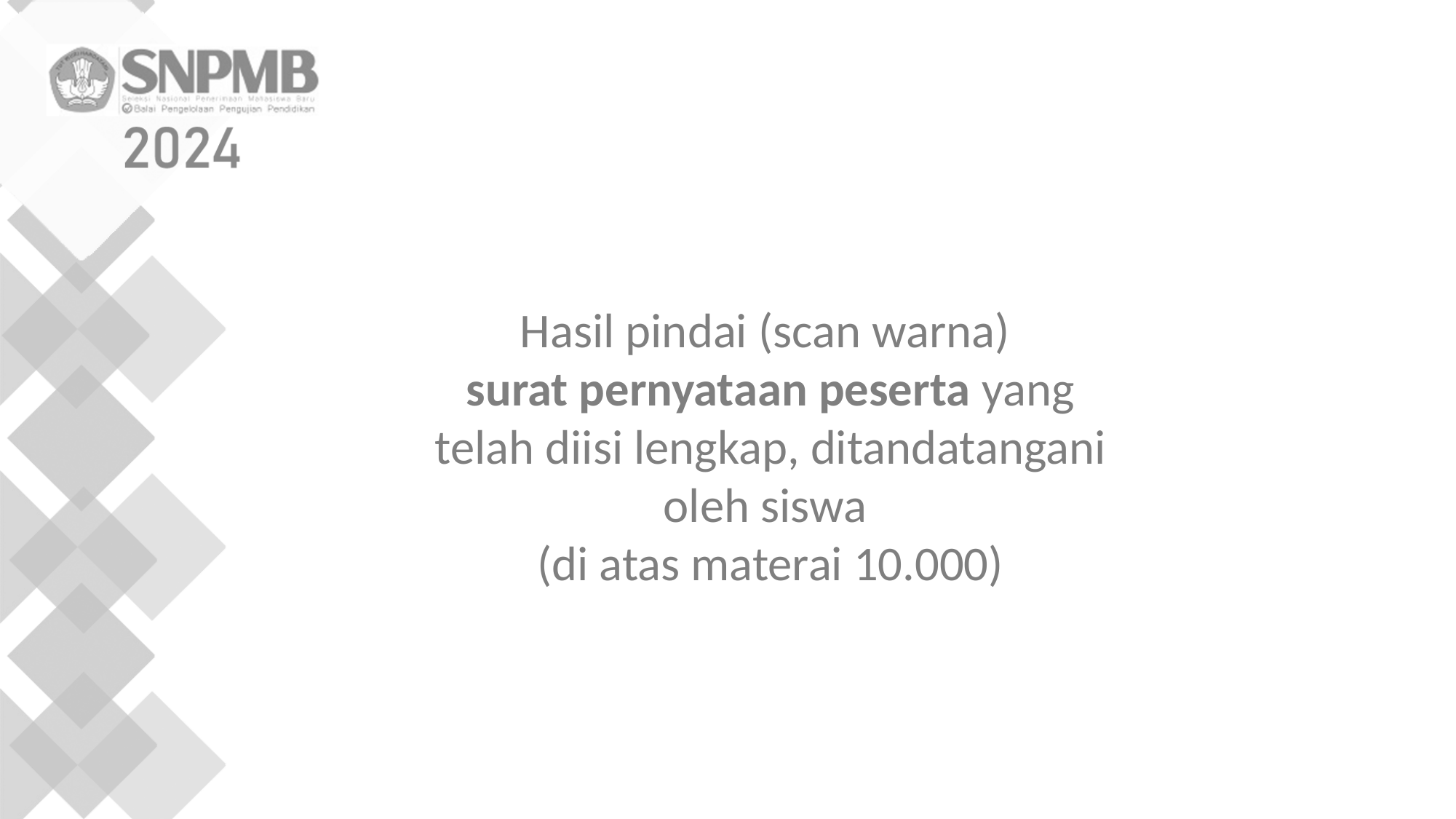

Hasil pindai (scan warna)
surat pernyataan peserta yang telah diisi lengkap, ditandatangani oleh siswa
(di atas materai 10.000)